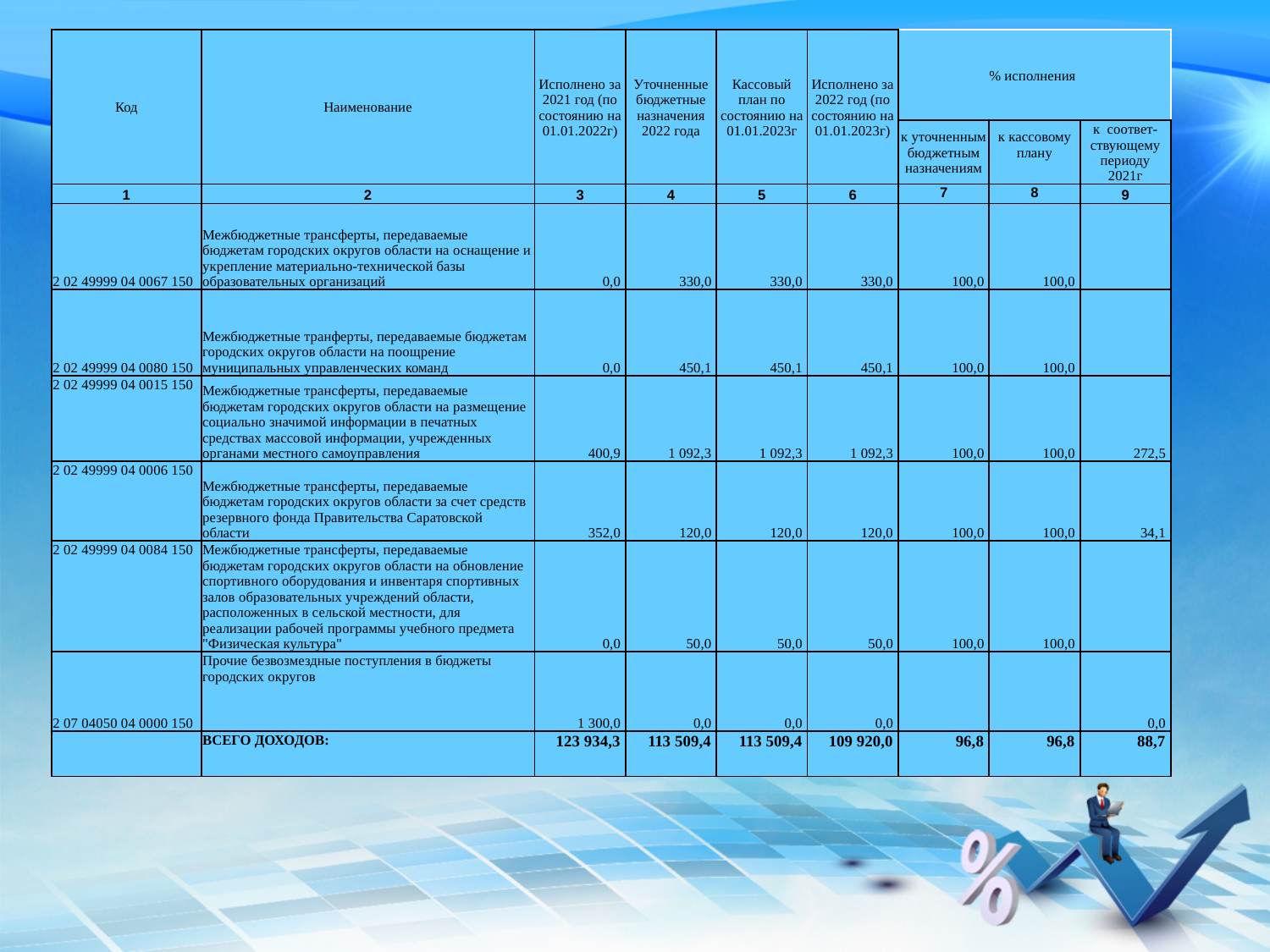

| Код | Наименование | Исполнено за 2021 год (по состоянию на 01.01.2022г) | Уточненные бюджетные назначения 2022 года | Кассовый план по состоянию на 01.01.2023г | Исполнено за 2022 год (по состоянию на 01.01.2023г) | % исполнения |  |  |
| --- | --- | --- | --- | --- | --- | --- | --- | --- |
|  |  |  |  |  |  | к уточненным бюджетным назначениям | к кассовому плану | к соответ-ствующему периоду 2021г |
| 1 | 2 | 3 | 4 | 5 | 6 | 7 | 8 | 9 |
| 2 02 49999 04 0067 150 | Межбюджетные трансферты, передаваемые бюджетам городских округов области на оснащение и укрепление материально-технической базы образовательных организаций | 0,0 | 330,0 | 330,0 | 330,0 | 100,0 | 100,0 |  |
| 2 02 49999 04 0080 150 | Межбюджетные транферты, передаваемые бюджетам городских округов области на поощрение муниципальных управленческих команд | 0,0 | 450,1 | 450,1 | 450,1 | 100,0 | 100,0 |  |
| 2 02 49999 04 0015 150 | Межбюджетные трансферты, передаваемые бюджетам городских округов области на размещение социально значимой информации в печатных средствах массовой информации, учрежденных органами местного самоуправления | 400,9 | 1 092,3 | 1 092,3 | 1 092,3 | 100,0 | 100,0 | 272,5 |
| 2 02 49999 04 0006 150 | Межбюджетные трансферты, передаваемые бюджетам городских округов области за счет средств резервного фонда Правительства Саратовской области | 352,0 | 120,0 | 120,0 | 120,0 | 100,0 | 100,0 | 34,1 |
| 2 02 49999 04 0084 150 | Межбюджетные трансферты, передаваемые бюджетам городских округов области на обновление спортивного оборудования и инвентаря спортивных залов образовательных учреждений области, расположенных в сельской местности, для реализации рабочей программы учебного предмета "Физическая культура" | 0,0 | 50,0 | 50,0 | 50,0 | 100,0 | 100,0 |  |
| 2 07 04050 04 0000 150 | Прочие безвозмездные поступления в бюджеты городских округов | 1 300,0 | 0,0 | 0,0 | 0,0 |  |  | 0,0 |
|  | ВСЕГО ДОХОДОВ: | 123 934,3 | 113 509,4 | 113 509,4 | 109 920,0 | 96,8 | 96,8 | 88,7 |